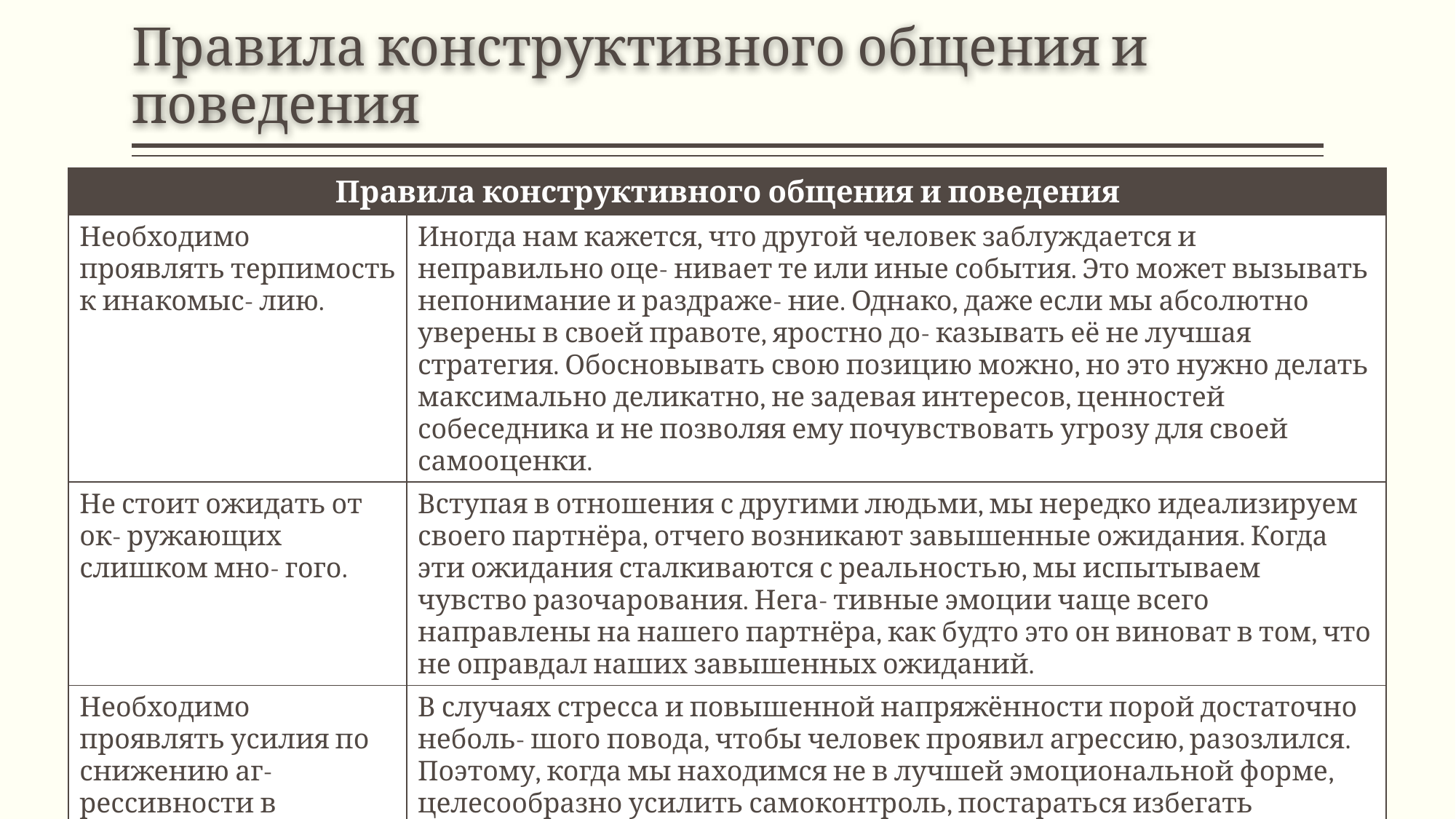

# Правила конструктивного общения и поведения
| Правила конструктивного общения и поведения |  |
| --- | --- |
| Необходимо проявлять терпимость к инакомыс- лию. | Иногда нам кажется, что другой человек заблуждается и неправильно оце- нивает те или иные события. Это может вызывать непонимание и раздраже- ние. Однако, даже если мы абсолютно уверены в своей правоте, яростно до- казывать её не лучшая стратегия. Обосновывать свою позицию можно, но это нужно делать максимально деликатно, не задевая интересов, ценностей собеседника и не позволяя ему почувствовать угрозу для своей самооценки. |
| Не стоит ожидать от ок- ружающих слишком мно- гого. | Вступая в отношения с другими людьми, мы нередко идеализируем своего партнёра, отчего возникают завышенные ожидания. Когда эти ожидания сталкиваются с реальностью, мы испытываем чувство разочарования. Нега- тивные эмоции чаще всего направлены на нашего партнёра, как будто это он виноват в том, что не оправдал наших завышенных ожиданий. |
| Необходимо проявлять усилия по снижению аг- рессивности в ситуации стресса или перенапря- жения. | В случаях стресса и повышенной напряжённости порой достаточно неболь- шого повода, чтобы человек проявил агрессию, разозлился. Поэтому, когда мы находимся не в лучшей эмоциональной форме, целесообразно усилить самоконтроль, постараться избегать раздражающих факторов и уметь пере- фразировать неконструктивные утверждения в конструктив-ые. |